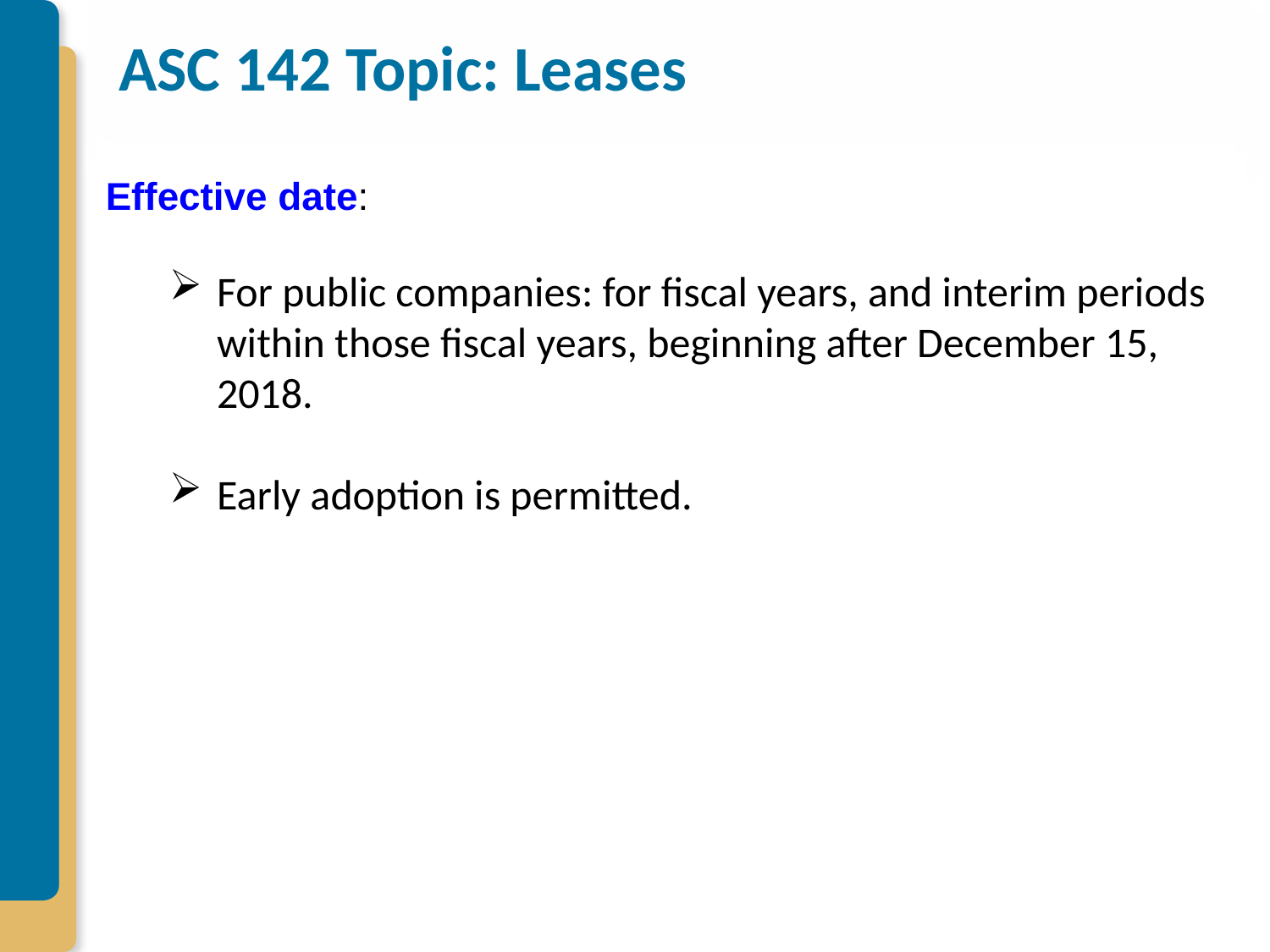

# ASC 142 Topic: Leases
Effective date:

For public companies: for fiscal years, and interim periods within those fiscal years, beginning after December 15, 2018.

Early adoption is permitted.